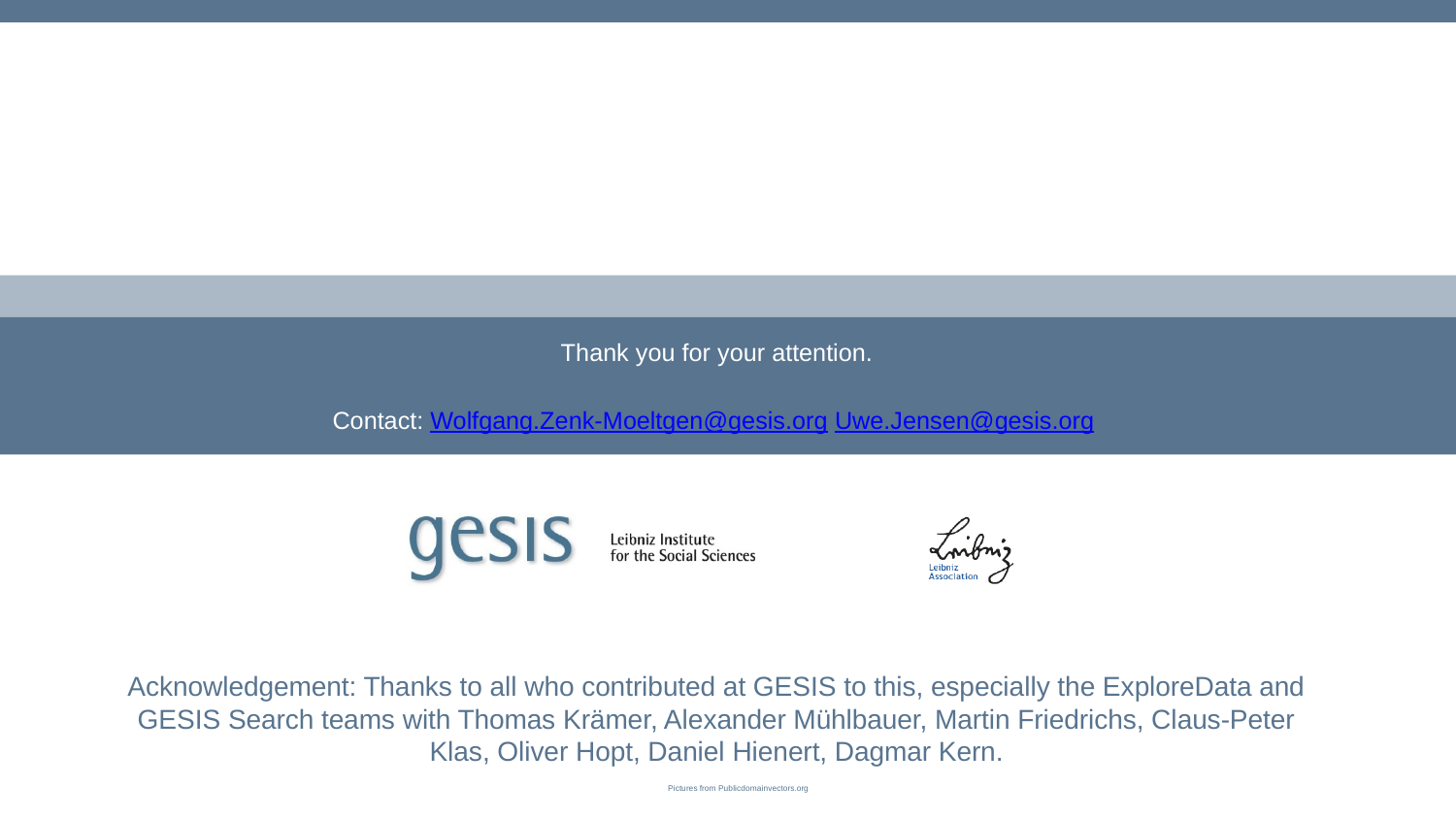

Thank you for your attention.

Contact: Wolfgang.Zenk-Moeltgen@gesis.org Uwe.Jensen@gesis.org

Acknowledgement: Thanks to all who contributed at GESIS to this, especially the ExploreData and GESIS Search teams with Thomas Krämer, Alexander Mühlbauer, Martin Friedrichs, Claus-Peter Klas, Oliver Hopt, Daniel Hienert, Dagmar Kern.
Pictures from Publicdomainvectors.org